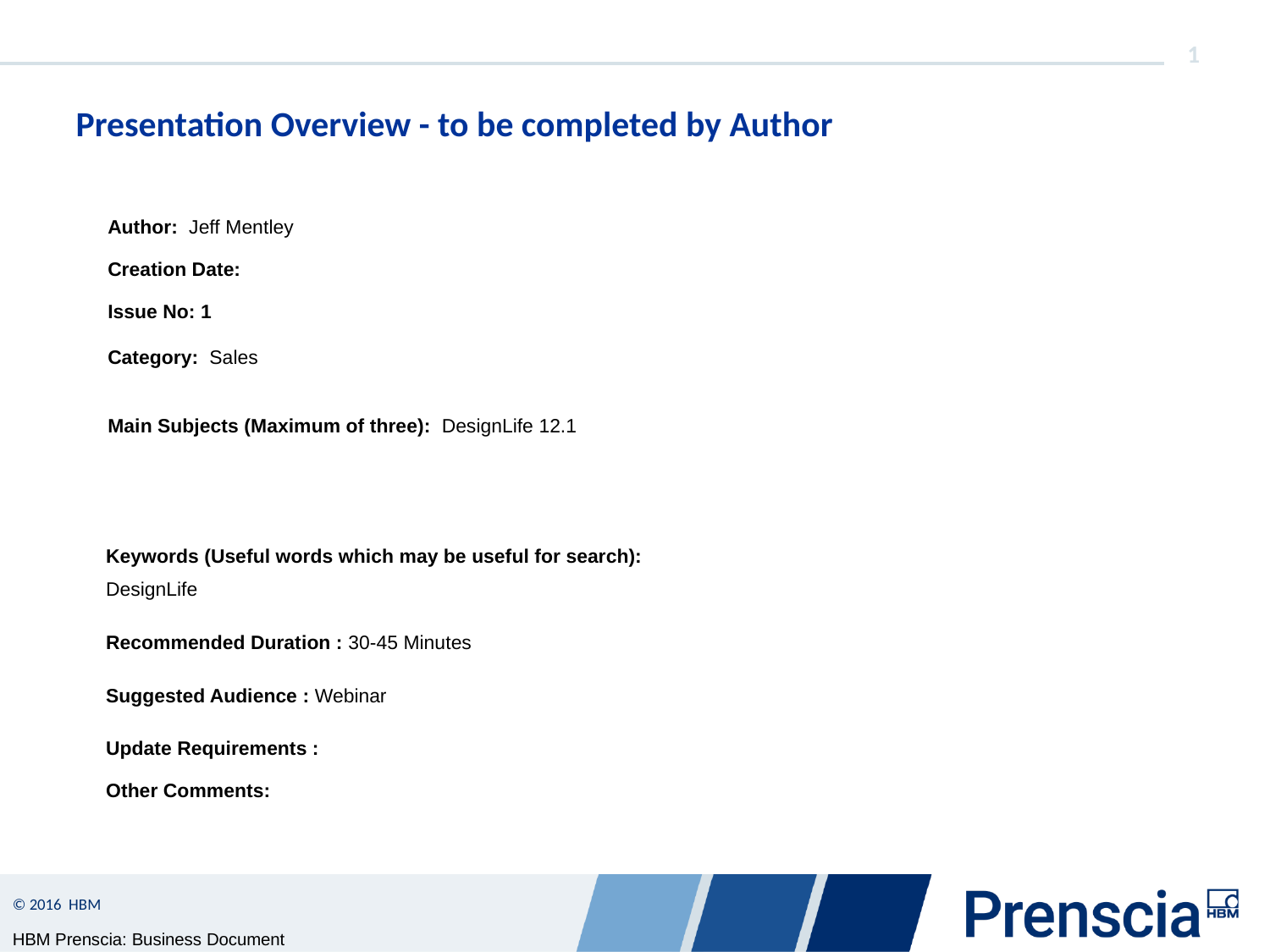

#
Presentation Overview - to be completed by Author

Author:  Jeff Mentley
Creation Date:
Issue No: 1
Category:  Sales
Main Subjects (Maximum of three):  DesignLife 12.1
Keywords (Useful words which may be useful for search):
DesignLife
Recommended Duration : 30-45 Minutes
Suggested Audience : Webinar
Update Requirements :
Other Comments: